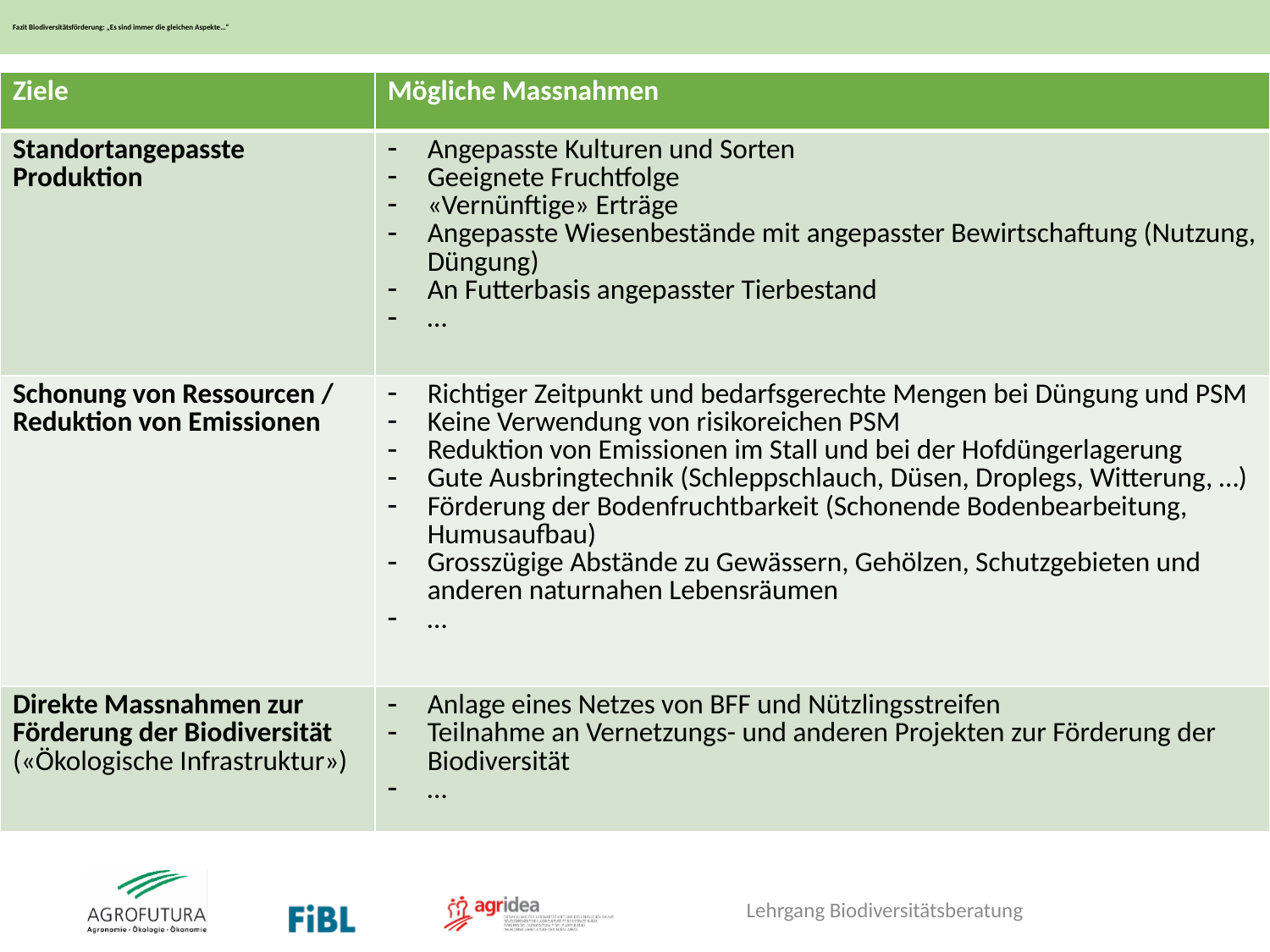

# Fazit Biodiversitätsförderung: „Es sind immer die gleichen Aspekte…“
| Ziele | Mögliche Massnahmen |
| --- | --- |
| Standortangepasste Produktion | Angepasste Kulturen und Sorten Geeignete Fruchtfolge «Vernünftige» Erträge Angepasste Wiesenbestände mit angepasster Bewirtschaftung (Nutzung, Düngung) An Futterbasis angepasster Tierbestand … |
| Schonung von Ressourcen / Reduktion von Emissionen | Richtiger Zeitpunkt und bedarfsgerechte Mengen bei Düngung und PSM Keine Verwendung von risikoreichen PSM Reduktion von Emissionen im Stall und bei der Hofdüngerlagerung Gute Ausbringtechnik (Schleppschlauch, Düsen, Droplegs, Witterung, …) Förderung der Bodenfruchtbarkeit (Schonende Bodenbearbeitung, Humusaufbau) Grosszügige Abstände zu Gewässern, Gehölzen, Schutzgebieten und anderen naturnahen Lebensräumen … |
| Direkte Massnahmen zur Förderung der Biodiversität («Ökologische Infrastruktur») | Anlage eines Netzes von BFF und Nützlingsstreifen Teilnahme an Vernetzungs- und anderen Projekten zur Förderung der Biodiversität … |
Lehrgang Biodiversitätsberatung